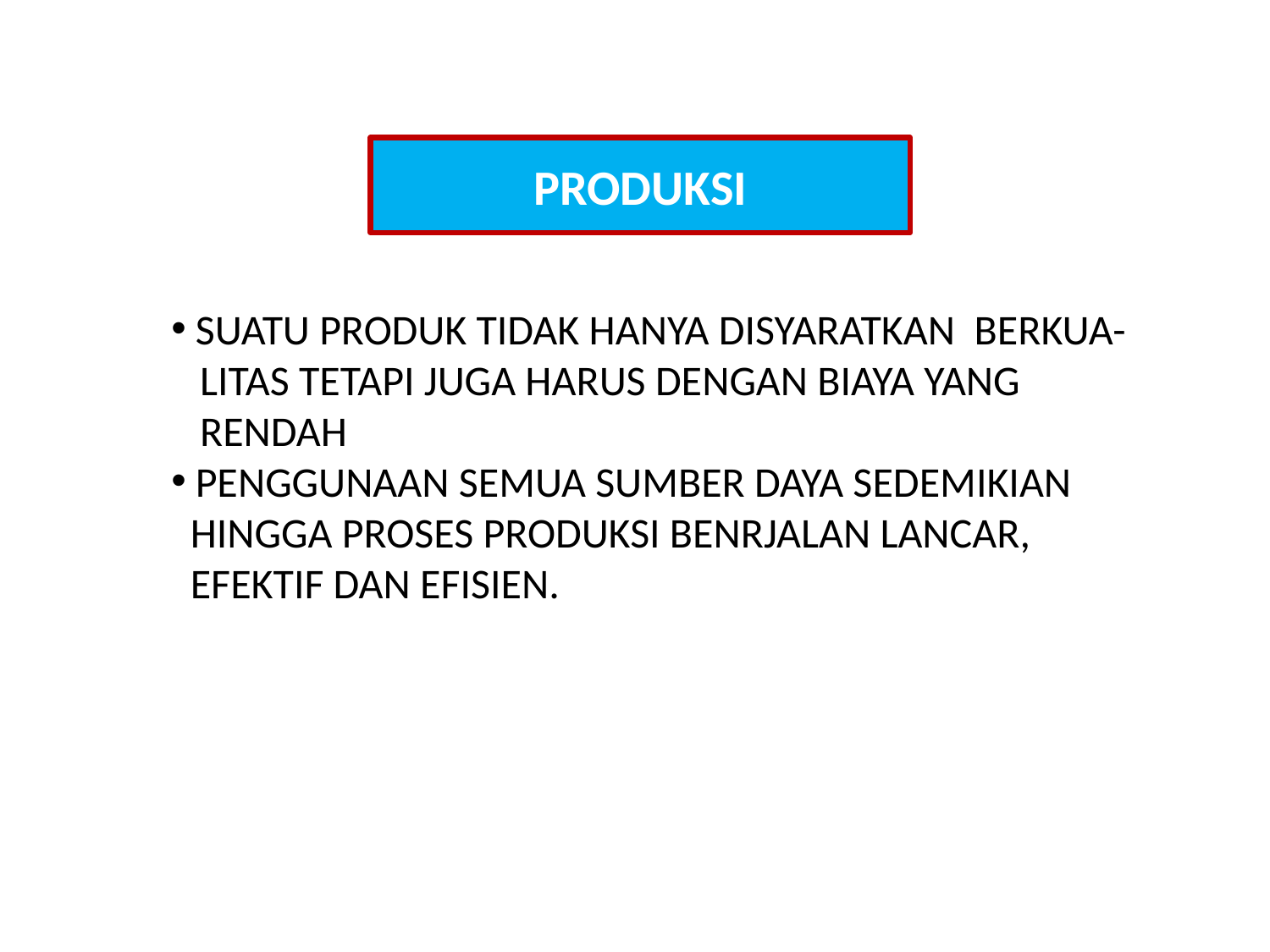

PRODUKSI
 SUATU PRODUK TIDAK HANYA DISYARATKAN  BERKUA-
   LITAS TETAPI JUGA HARUS DENGAN BIAYA YANG
   RENDAH
 PENGGUNAAN SEMUA SUMBER DAYA SEDEMIKIAN
  HINGGA PROSES PRODUKSI BENRJALAN LANCAR,
  EFEKTIF DAN EFISIEN.